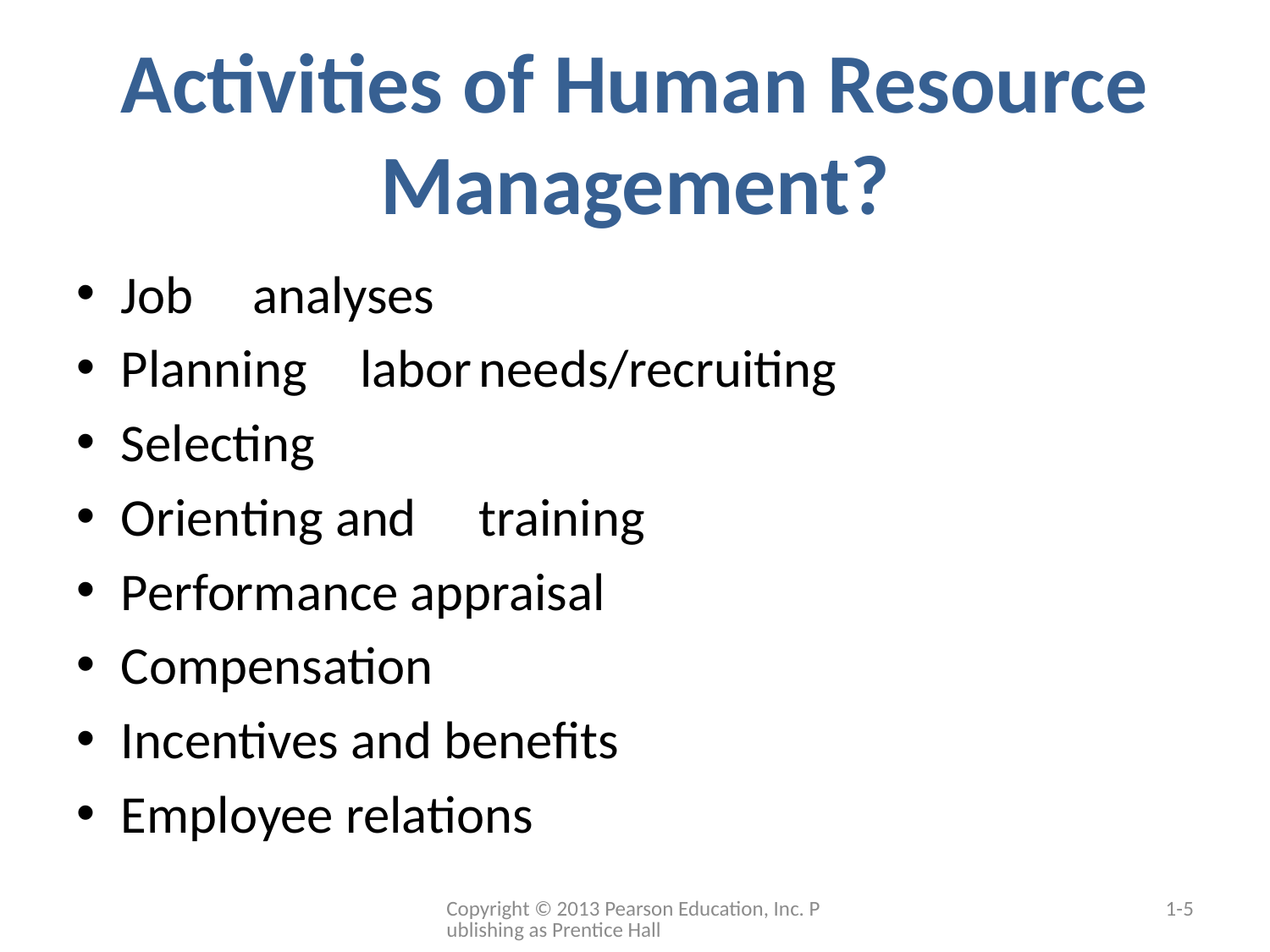

# Activities of Human Resource Management?
Job	 analyses
Planning	labor	needs/recruiting
Selecting
Orienting and	training
Performance appraisal
Compensation
Incentives and benefits
Employee relations
Copyright © 2013 Pearson Education, Inc. Publishing as Prentice Hall
1-5